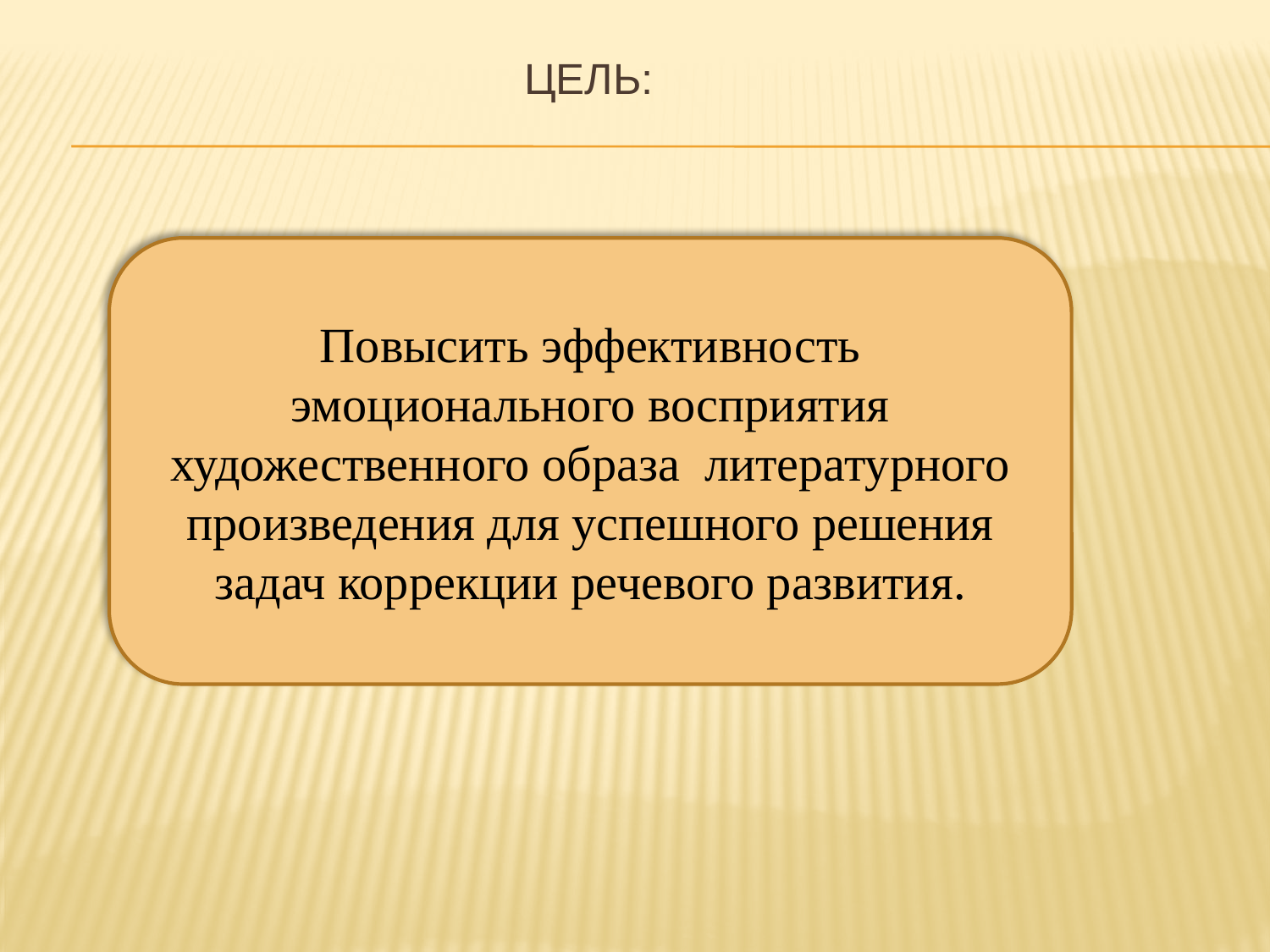

# Цель:

Повысить эффективность эмоционального восприятия художественного образа  литературного произведения для успешного решения задач коррекции речевого развития.